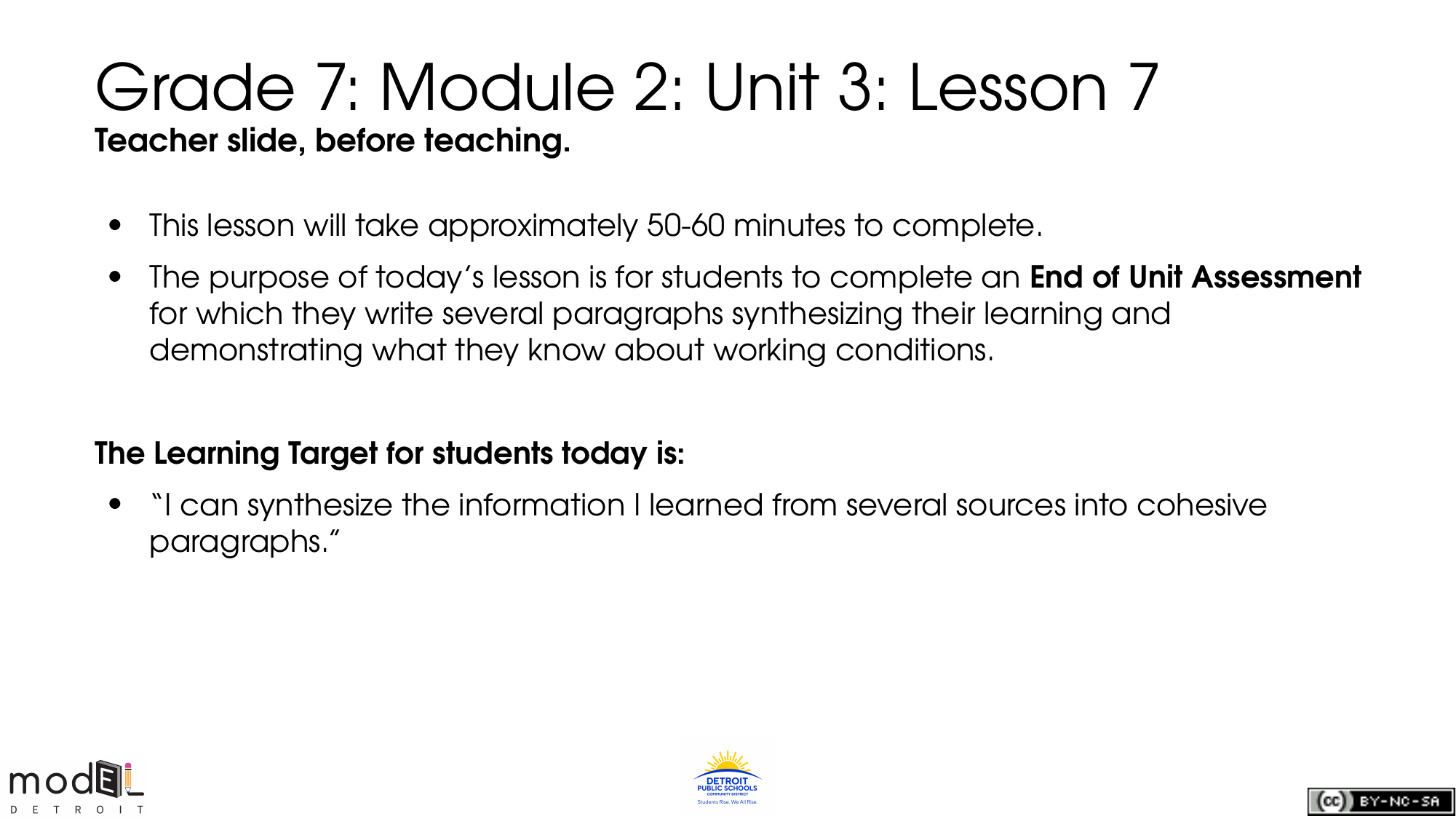

# Grade 7: Module 2: Unit 3: Lesson 7
Teacher slide, before teaching.
This lesson will take approximately 50-60 minutes to complete.
The purpose of today’s lesson is for students to complete an End of Unit Assessment for which they write several paragraphs synthesizing their learning and demonstrating what they know about working conditions.

The Learning Target for students today is:
“I can synthesize the information I learned from several sources into cohesive paragraphs.”